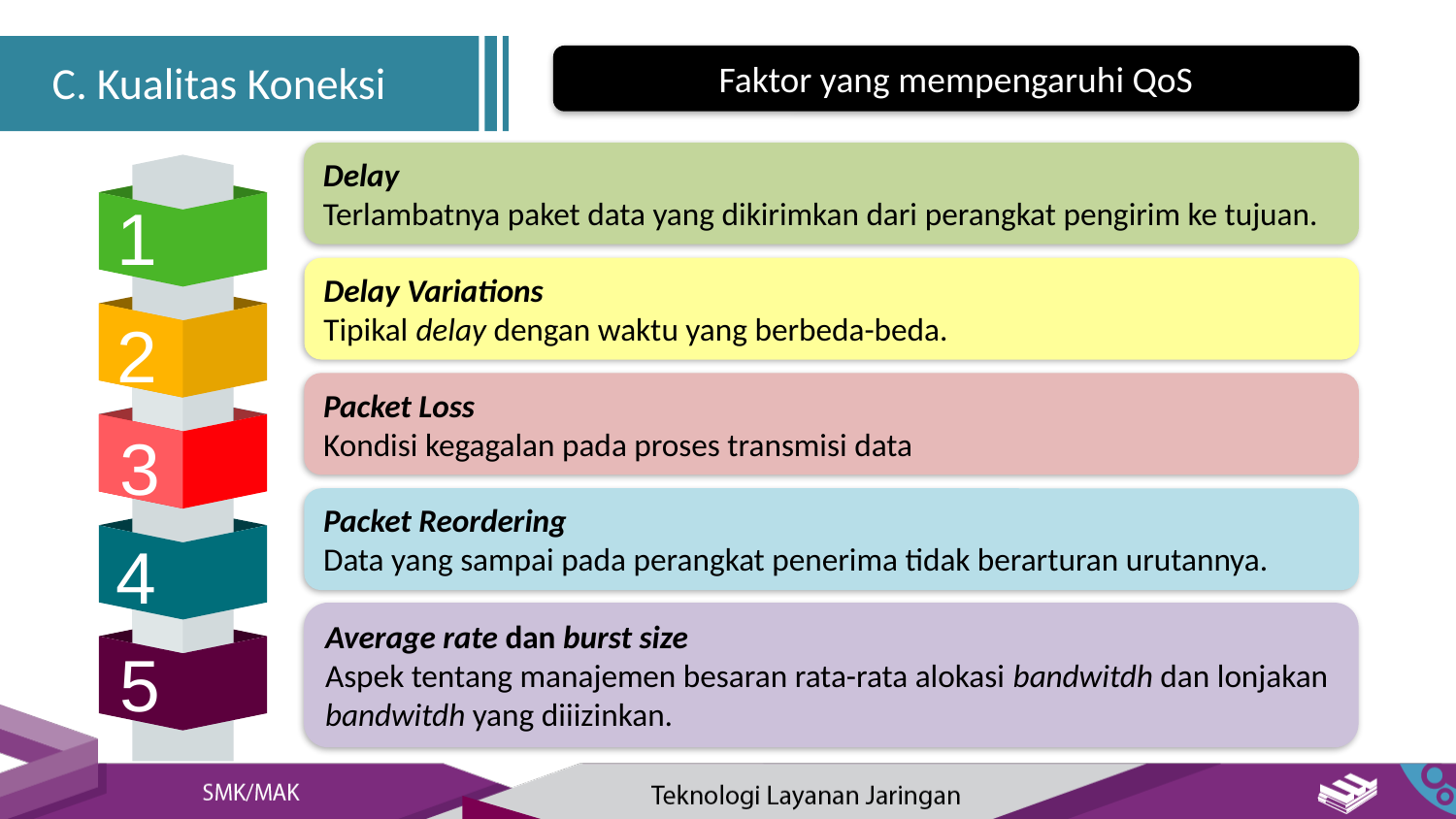

C. Kualitas Koneksi
Faktor yang mempengaruhi QoS
Delay
Terlambatnya paket data yang dikirimkan dari perangkat pengirim ke tujuan.

1
2
3
4
5
Delay Variations
Tipikal delay dengan waktu yang berbeda-beda.
Packet Loss
Kondisi kegagalan pada proses transmisi data
Packet Reordering
Data yang sampai pada perangkat penerima tidak berarturan urutannya.
Average rate dan burst size
Aspek tentang manajemen besaran rata-rata alokasi bandwitdh dan lonjakan bandwitdh yang diiizinkan.